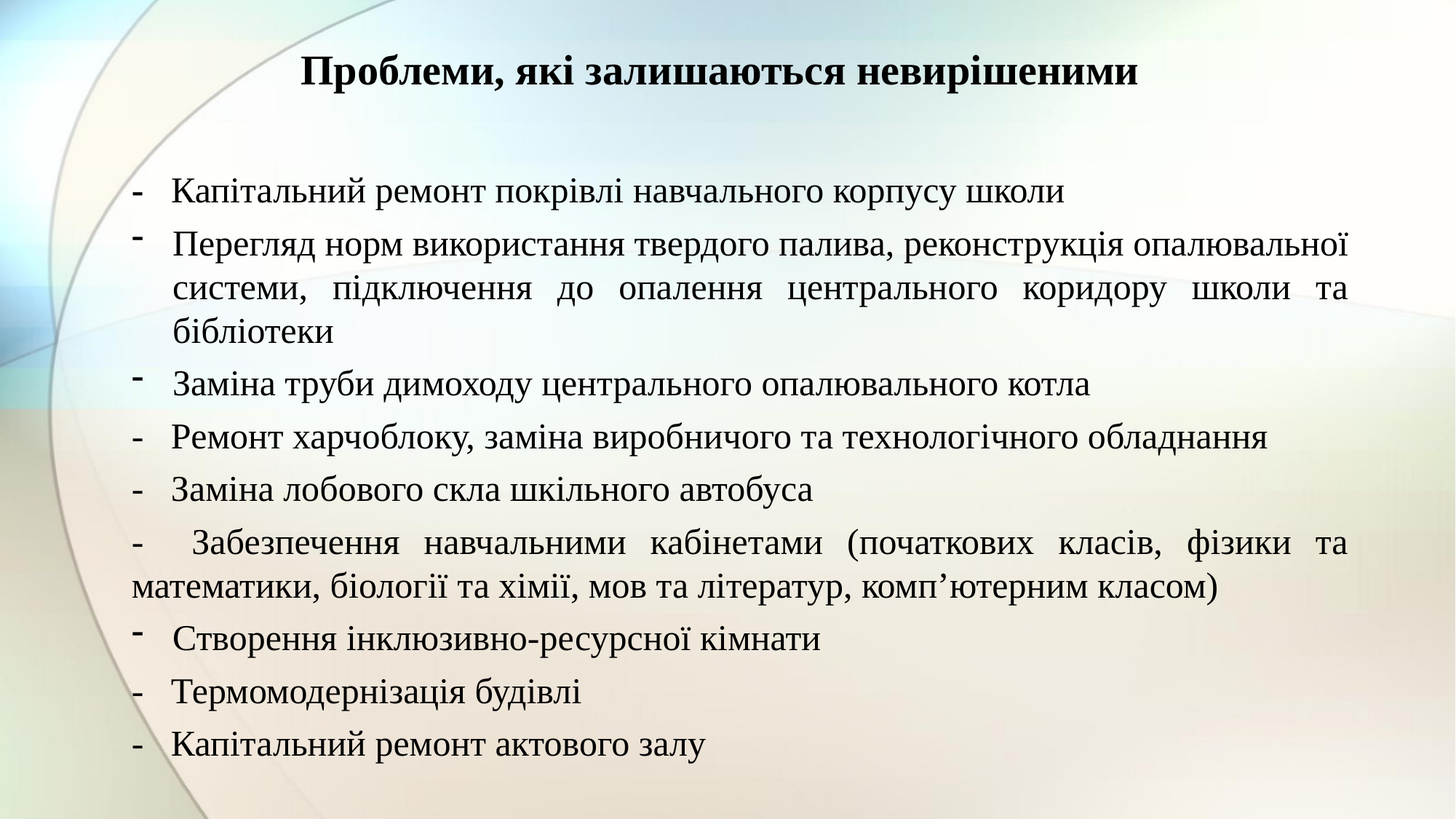

Проблеми, які залишаються невирішеними
-   Капітальний ремонт покрівлі навчального корпусу школи
Перегляд норм використання твердого палива, реконструкція опалювальної системи, підключення до опалення центрального коридору школи та бібліотеки
Заміна труби димоходу центрального опалювального котла
-   Ремонт харчоблоку, заміна виробничого та технологічного обладнання
-   Заміна лобового скла шкільного автобуса
-  Забезпечення навчальними кабінетами (початкових класів, фізики та математики, біології та хімії, мов та літератур, комп’ютерним класом)
Створення інклюзивно-ресурсної кімнати
-   Термомодернізація будівлі
-   Капітальний ремонт актового залу